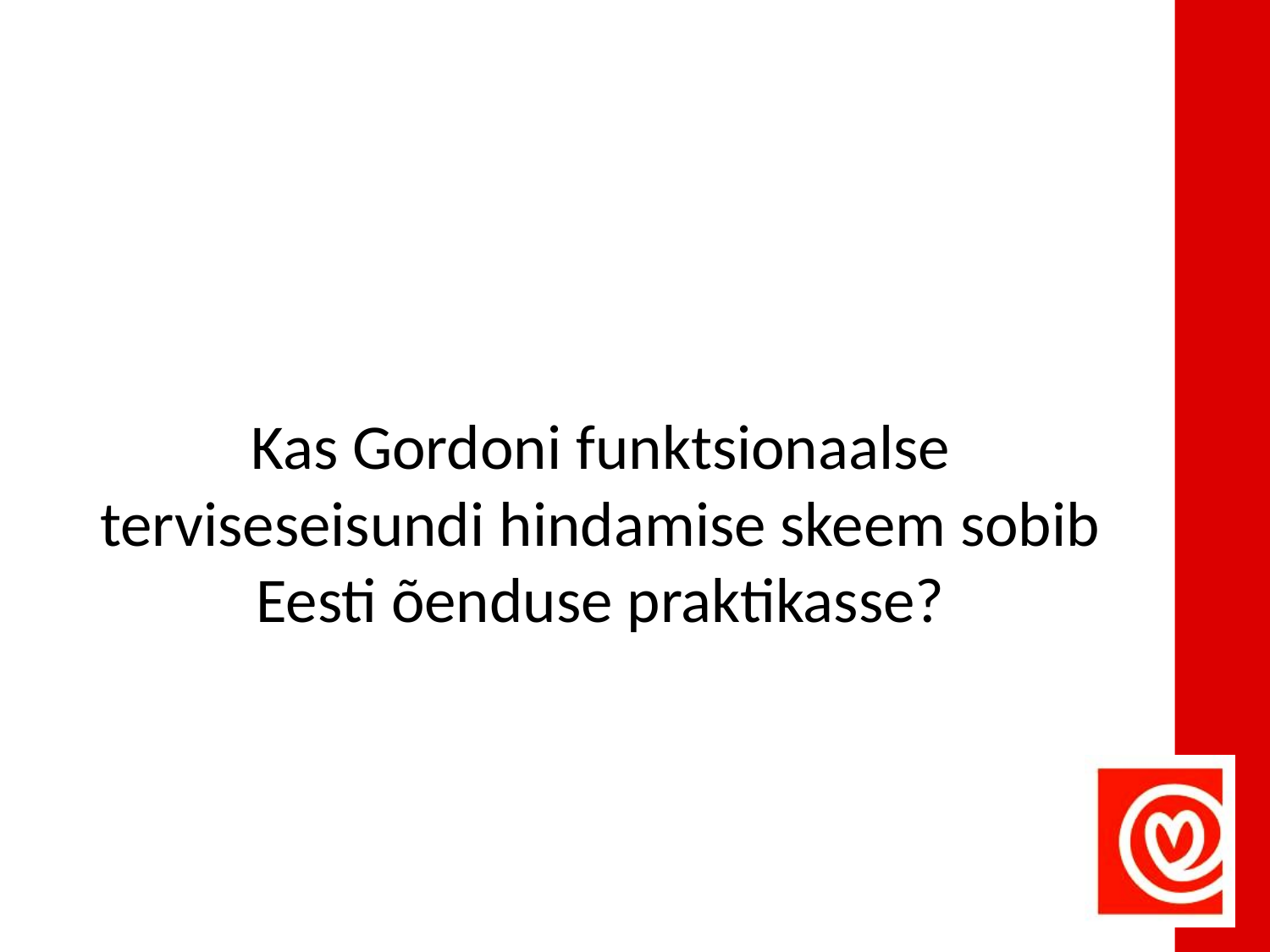

#

Kas Gordoni funktsionaalse terviseseisundi hindamise skeem sobib Eesti õenduse praktikasse?